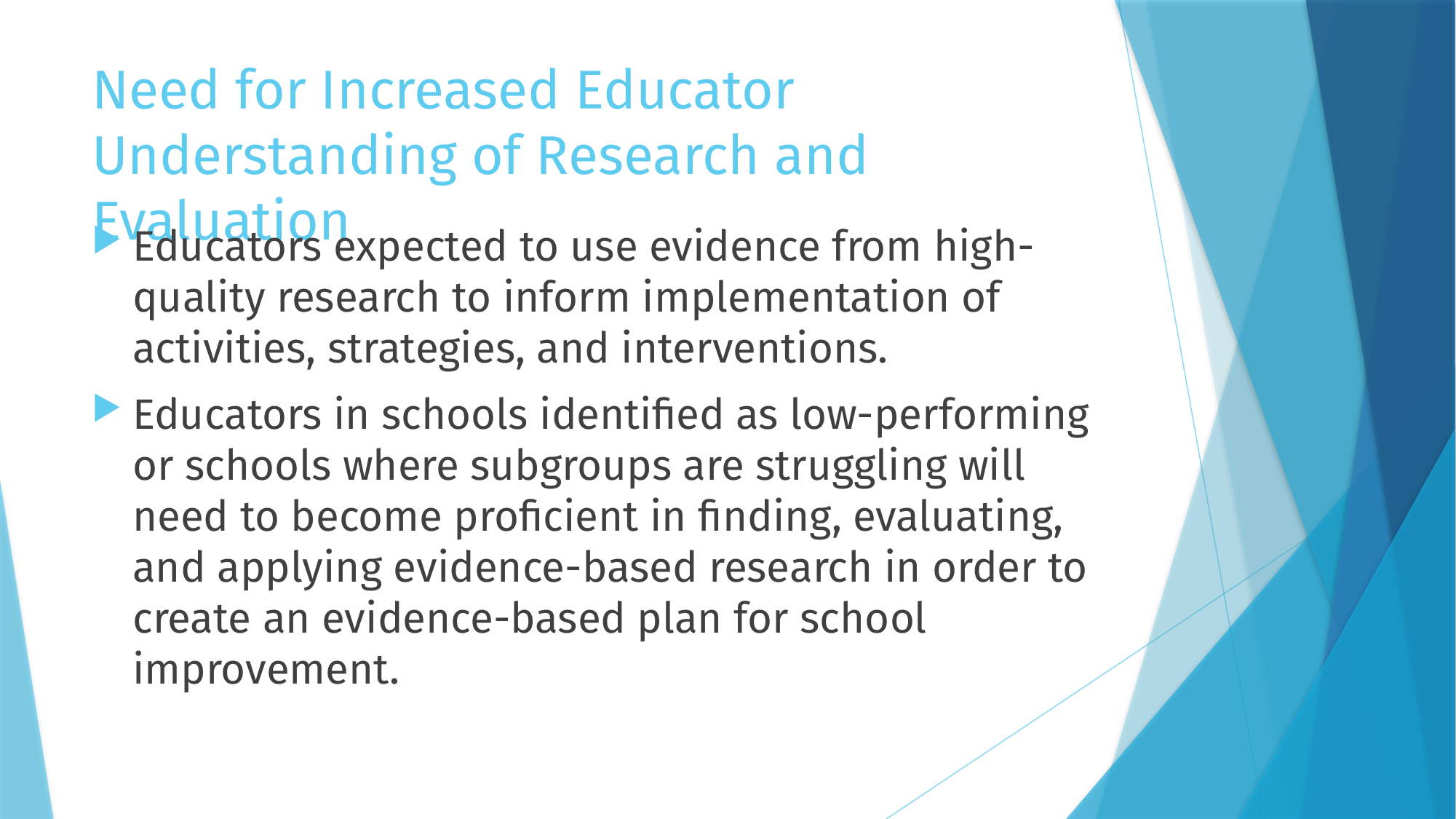

# Need for Increased Educator Understanding of Research and Evaluation
Educators expected to use evidence from high-quality research to inform implementation of activities, strategies, and interventions.
Educators in schools identified as low-performing or schools where subgroups are struggling will need to become proficient in finding, evaluating, and applying evidence-based research in order to create an evidence-based plan for school improvement.